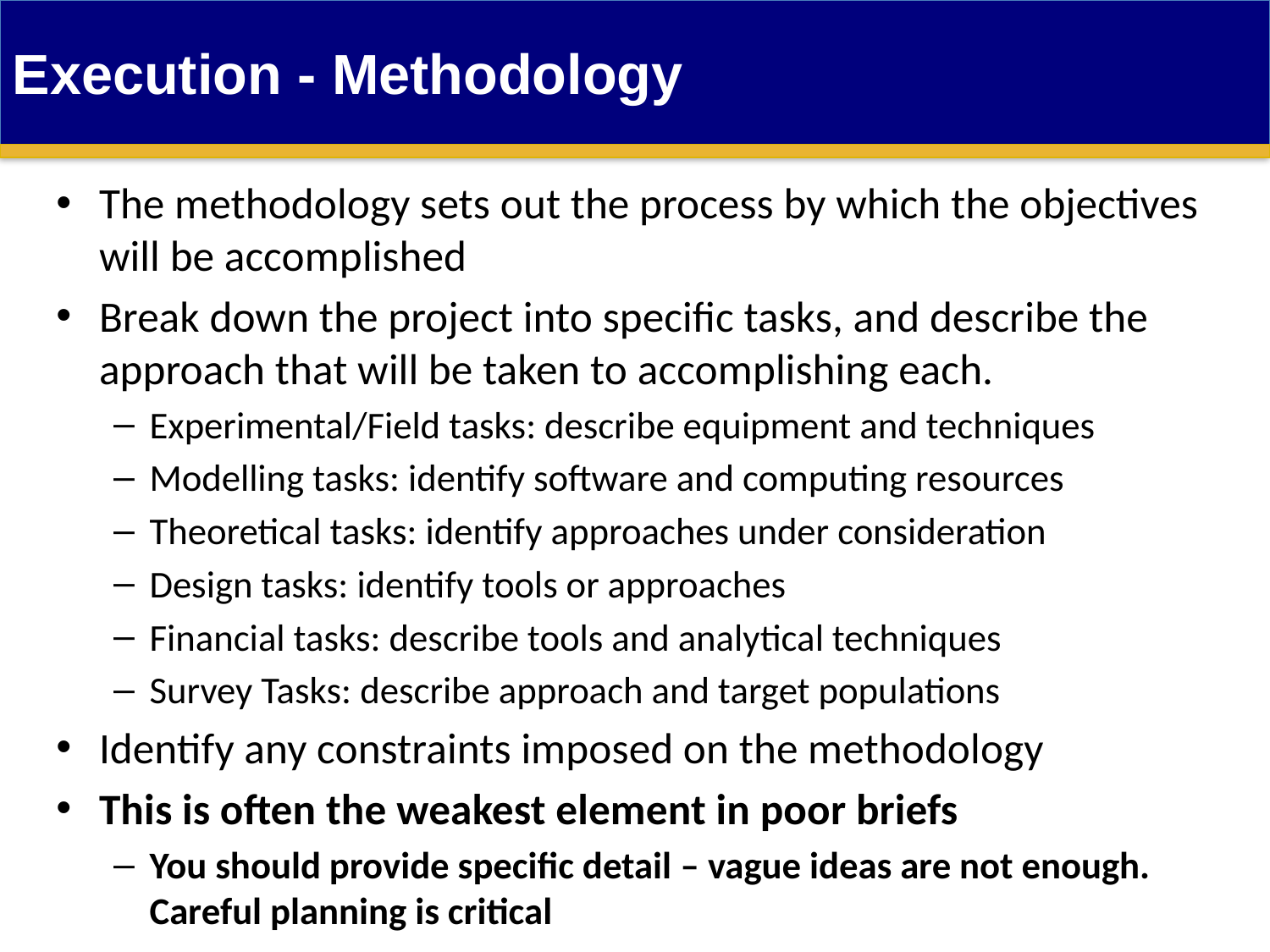

Execution - Methodology

The methodology sets out the process by which the objectives will be accomplished
Break down the project into specific tasks, and describe the approach that will be taken to accomplishing each.
Experimental/Field tasks: describe equipment and techniques
Modelling tasks: identify software and computing resources
Theoretical tasks: identify approaches under consideration
Design tasks: identify tools or approaches
Financial tasks: describe tools and analytical techniques
Survey Tasks: describe approach and target populations
Identify any constraints imposed on the methodology
This is often the weakest element in poor briefs
You should provide specific detail – vague ideas are not enough. Careful planning is critical